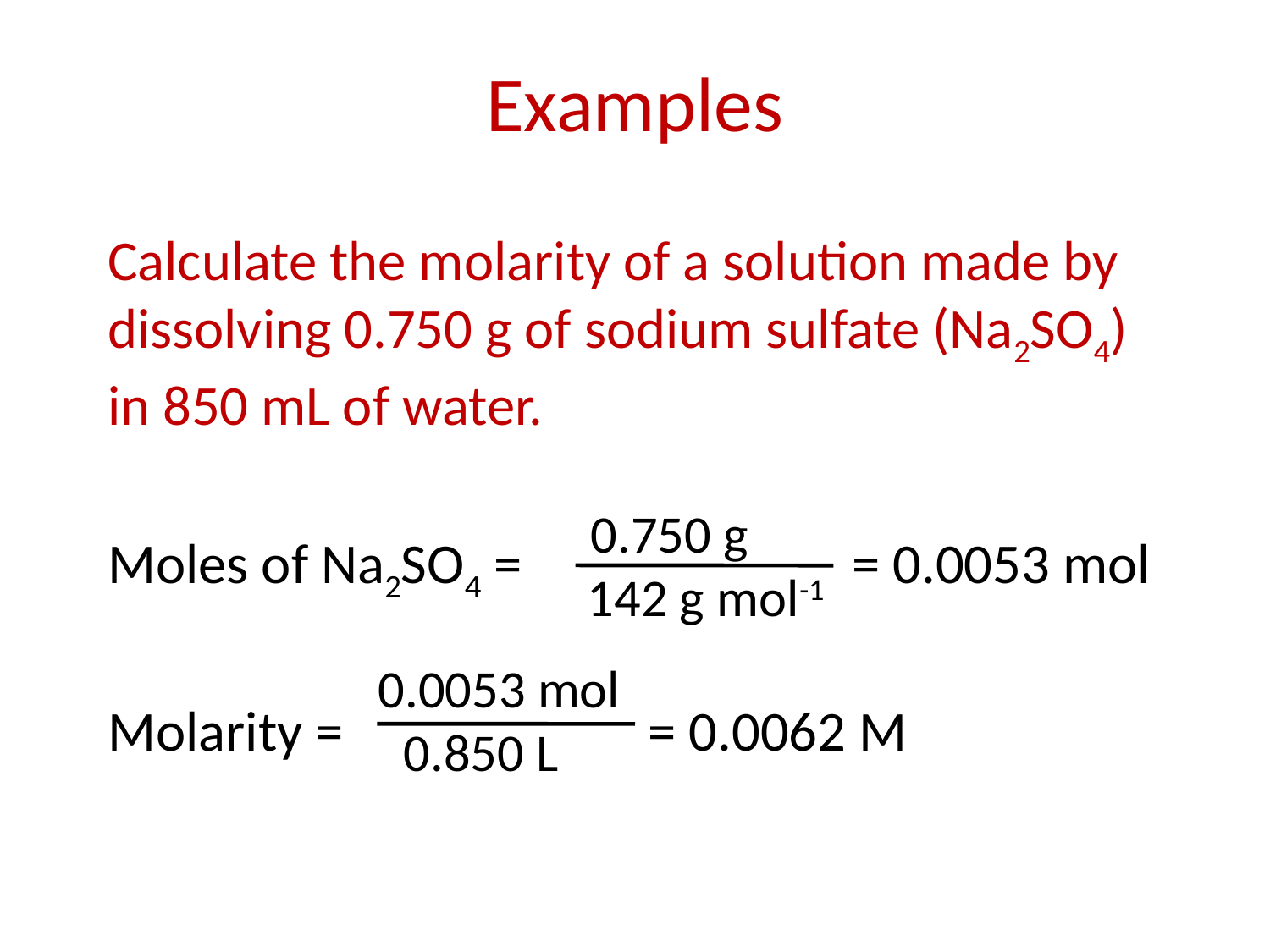

Examples
Calculate the molarity of a solution made by dissolving 0.750 g of sodium sulfate (Na2SO4) in 850 mL of water.

Moles of Na2SO4 =                          = 0.0053 mol

Molarity =                        = 0.0062 M

0.750 g
       142 g mol-1
   0.0053 mol
0.850 L